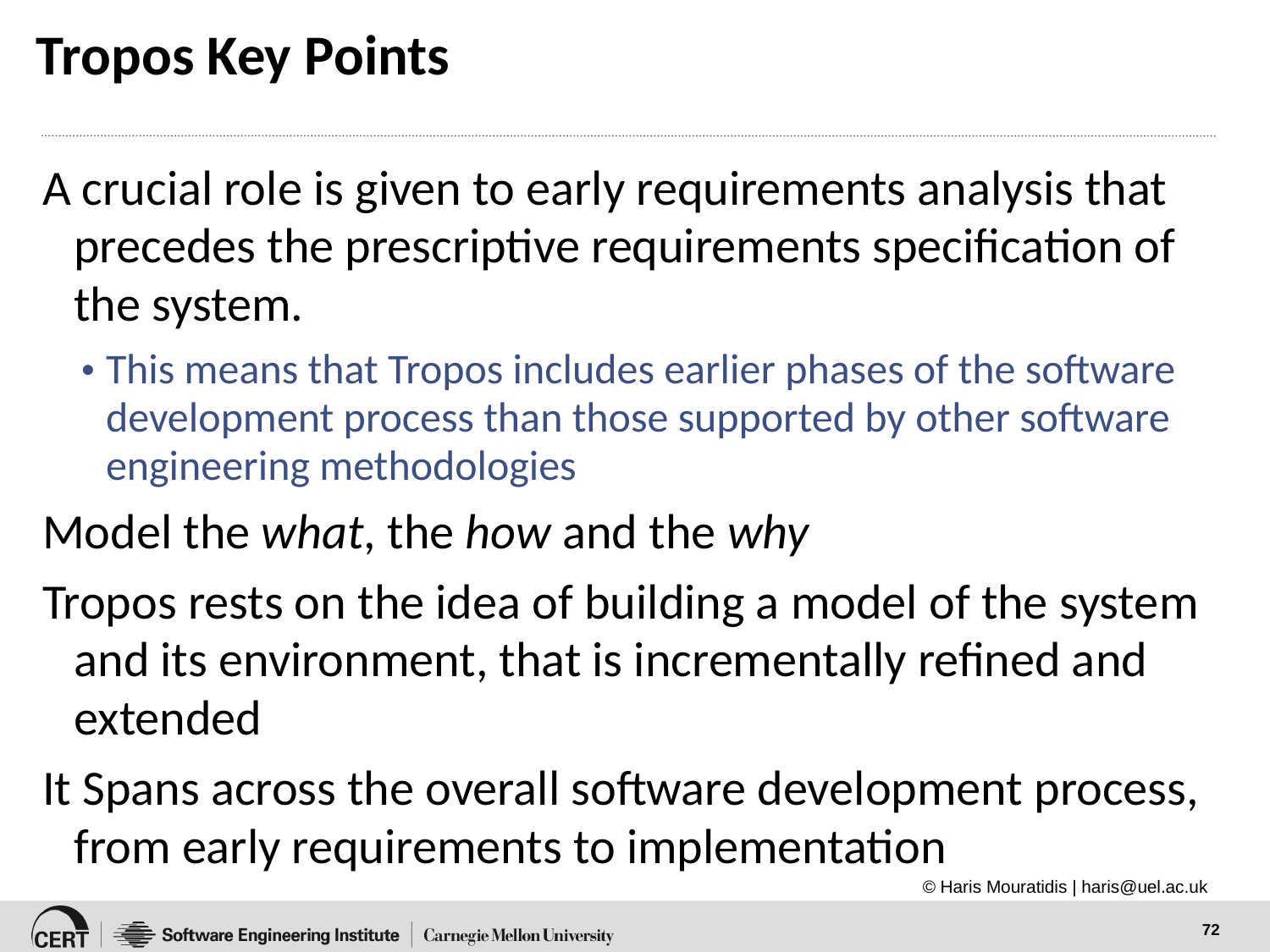

# Tropos Key Points
A crucial role is given to early requirements analysis that precedes the prescriptive requirements specification of the system.
This means that Tropos includes earlier phases of the software development process than those supported by other software engineering methodologies
Model the what, the how and the why
Tropos rests on the idea of building a model of the system and its environment, that is incrementally refined and extended
It Spans across the overall software development process, from early requirements to implementation

© Haris Mouratidis | haris@uel.ac.uk